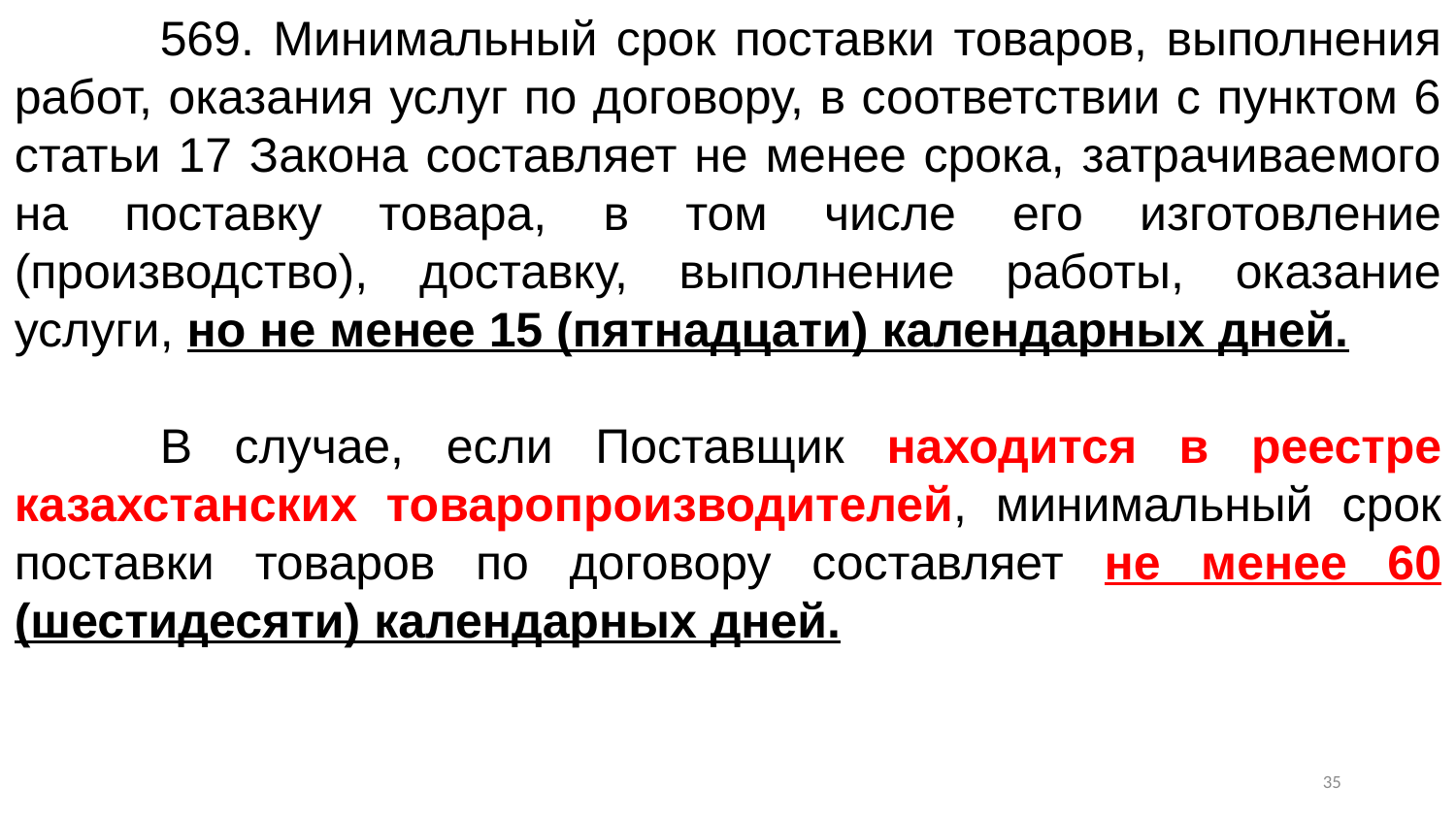

569. Минимальный срок поставки товаров, выполнения работ, оказания услуг по договору, в соответствии с пунктом 6 статьи 17 Закона составляет не менее срока, затрачиваемого на поставку товара, в том числе его изготовление (производство), доставку, выполнение работы, оказание услуги, но не менее 15 (пятнадцати) календарных дней.

	В случае, если Поставщик находится в реестре казахстанских товаропроизводителей, минимальный срок поставки товаров по договору составляет не менее 60 (шестидесяти) календарных дней.
35